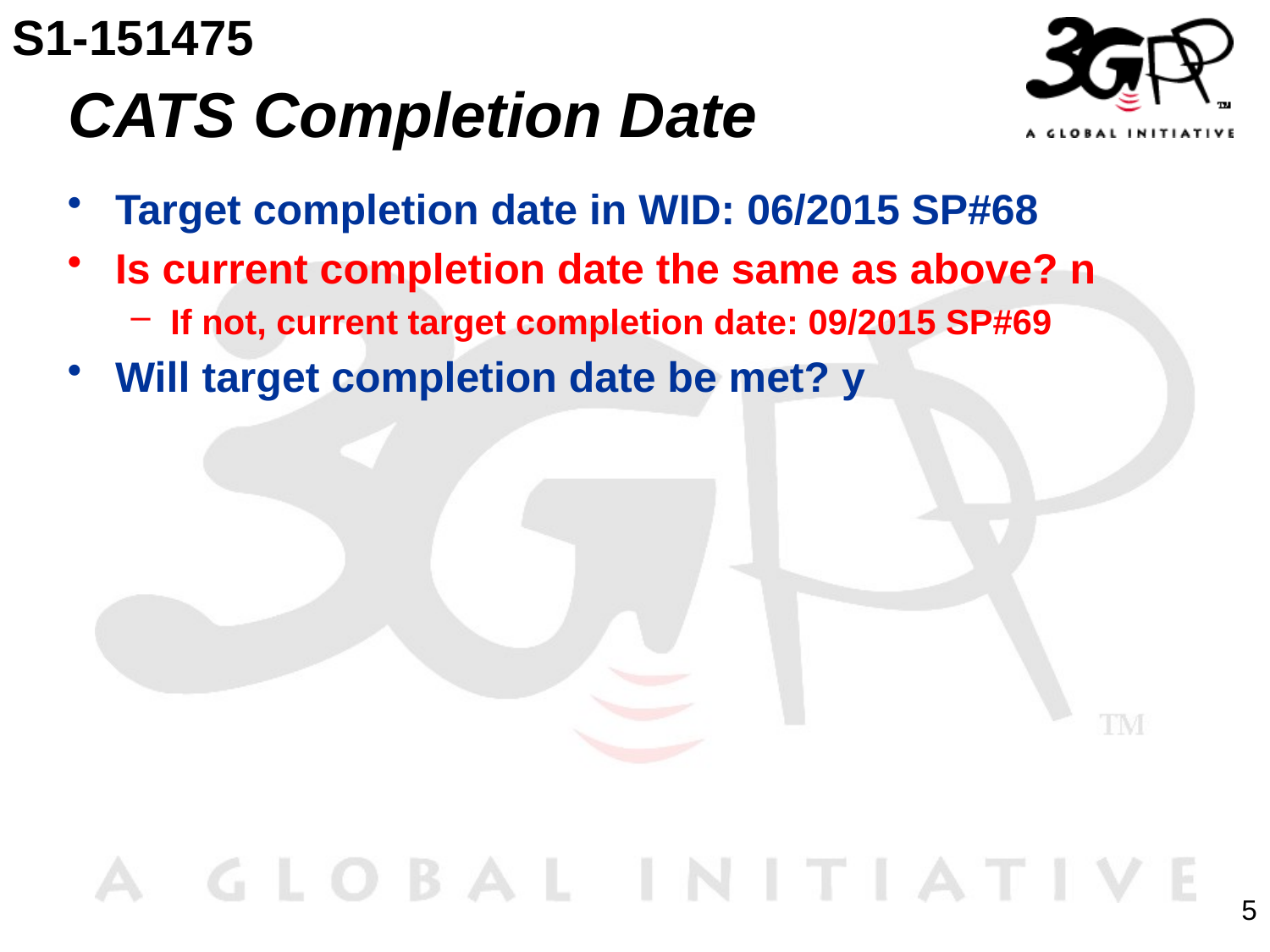

S1-151475
# CATS Completion Date
Target completion date in WID: 06/2015 SP#68
Is current completion date the same as above? n
If not, current target completion date: 09/2015 SP#69
Will target completion date be met? y

5